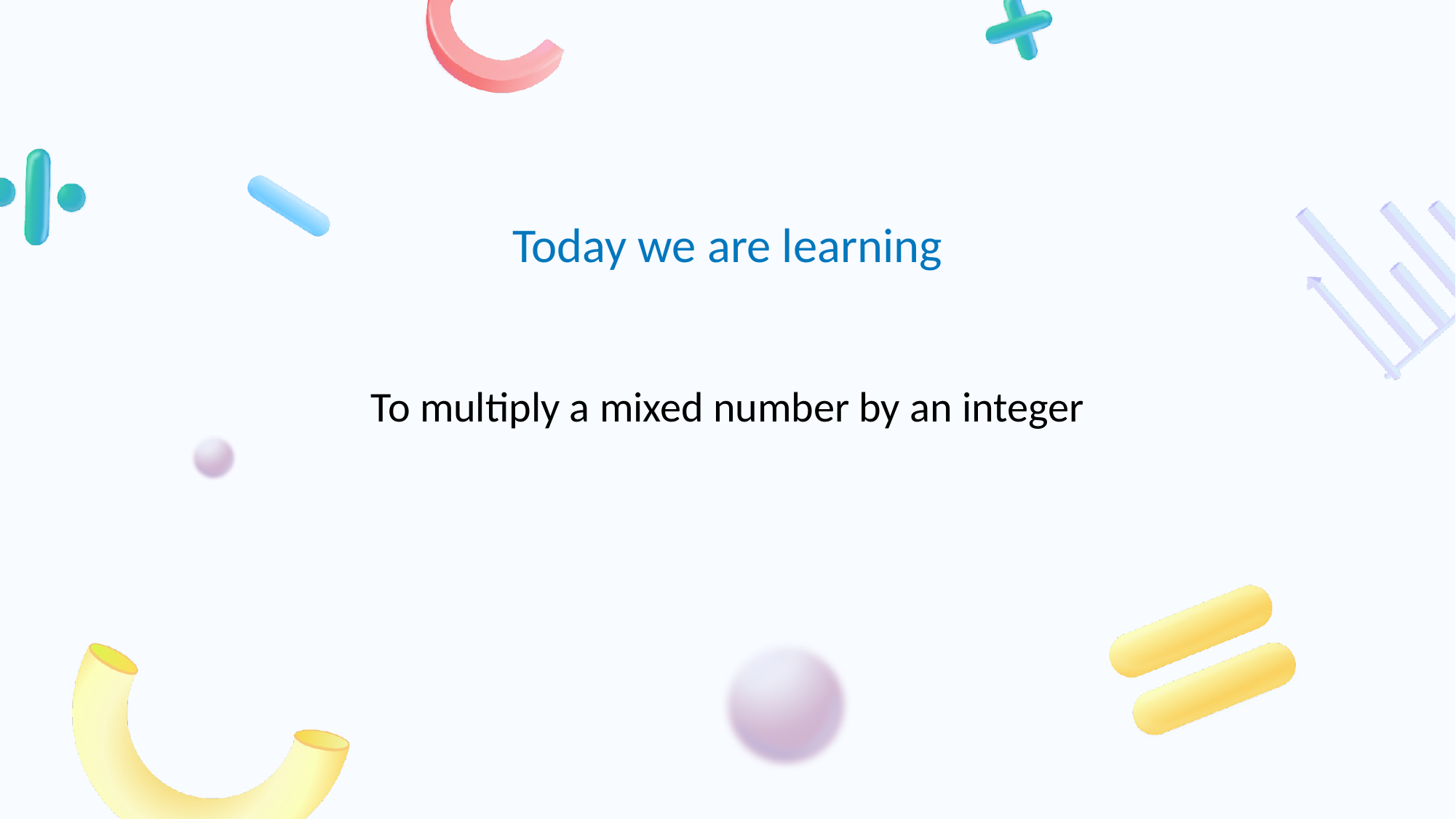

# To multiply a mixed number by an integer